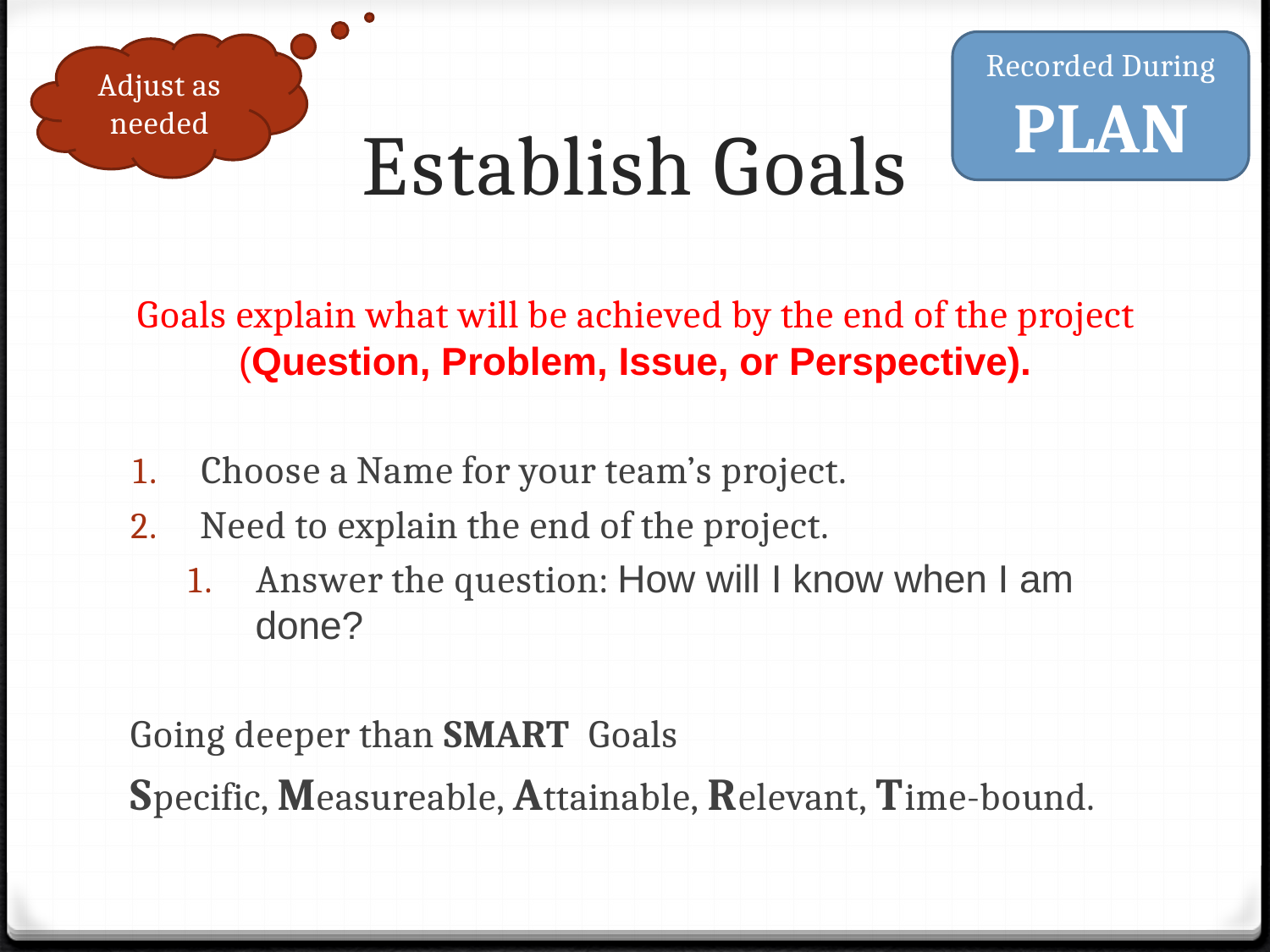

Recorded During PLAN
Adjust as needed
# Establish Goals
Goals explain what will be achieved by the end of the project (Question, Problem, Issue, or Perspective).

Choose a Name for your team’s project.
Need to explain the end of the project.
Answer the question: How will I know when I am done?

Going deeper than SMART  Goals
Specific, Measureable, Attainable, Relevant, Time-bound.